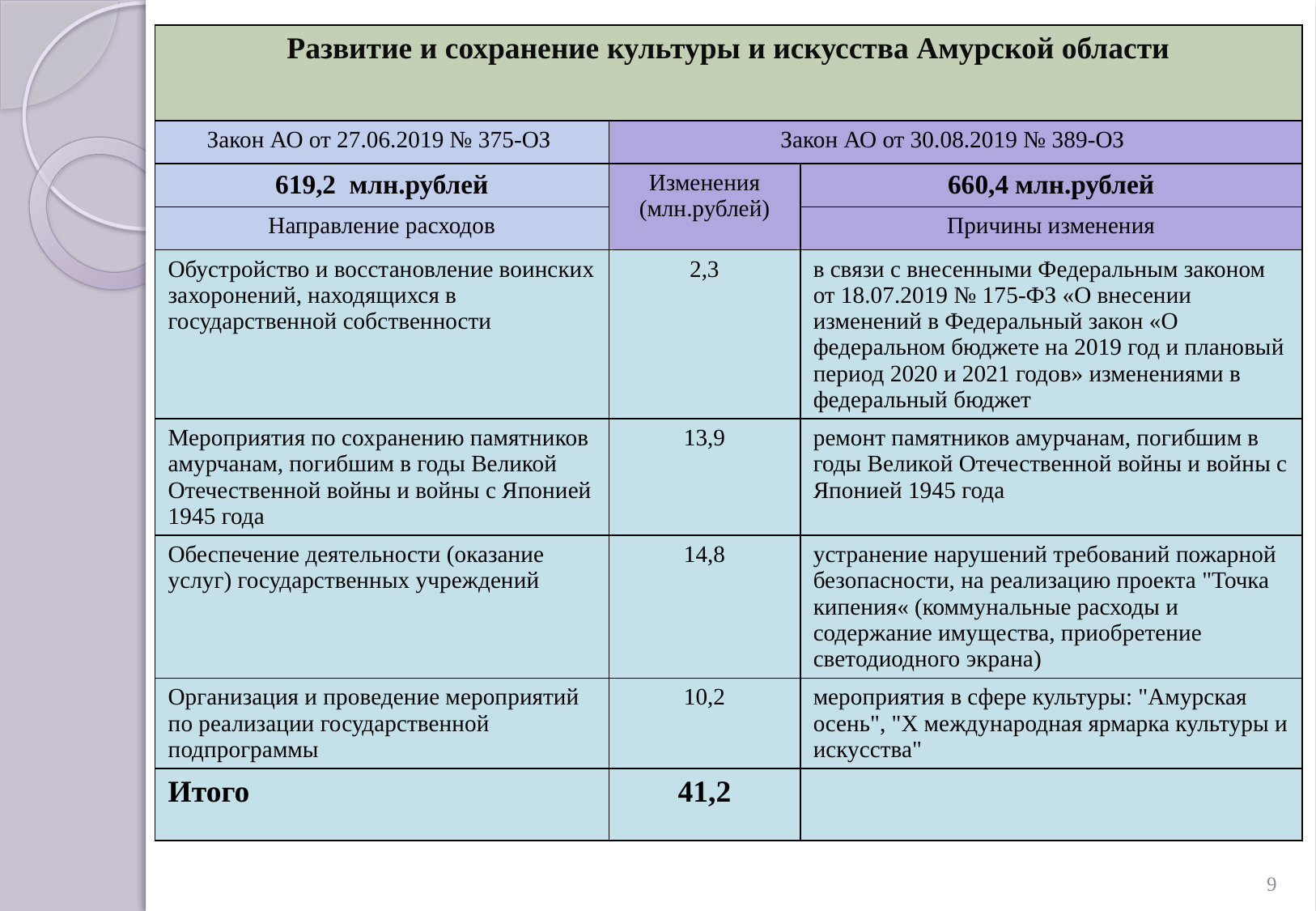

| Развитие и сохранение культуры и искусства Амурской области |  |  |
| --- | --- | --- |
| Закон АО от 27.06.2019 № 375-ОЗ | Закон АО от 30.08.2019 № 389-ОЗ |  |
| 619,2 млн.рублей | Изменения (млн.рублей) | 660,4 млн.рублей |
| Направление расходов |  | Причины изменения |
| Обустройство и восстановление воинских захоронений, находящихся в государственной собственности | 2,3 | в связи с внесенными Федеральным законом от 18.07.2019 № 175-ФЗ «О внесении изменений в Федеральный закон «О федеральном бюджете на 2019 год и плановый период 2020 и 2021 годов» изменениями в федеральный бюджет |
| Мероприятия по сохранению памятников амурчанам, погибшим в годы Великой Отечественной войны и войны с Японией 1945 года | 13,9 | ремонт памятников амурчанам, погибшим в годы Великой Отечественной войны и войны с Японией 1945 года |
| Обеспечение деятельности (оказание услуг) государственных учреждений | 14,8 | устранение нарушений требований пожарной безопасности, на реализацию проекта "Точка кипения« (коммунальные расходы и содержание имущества, приобретение светодиодного экрана) |
| Организация и проведение мероприятий по реализации государственной подпрограммы | 10,2 | мероприятия в сфере культуры: "Амурская осень", "Х международная ярмарка культуры и искусства" |
| Итого | 41,2 |  |
9